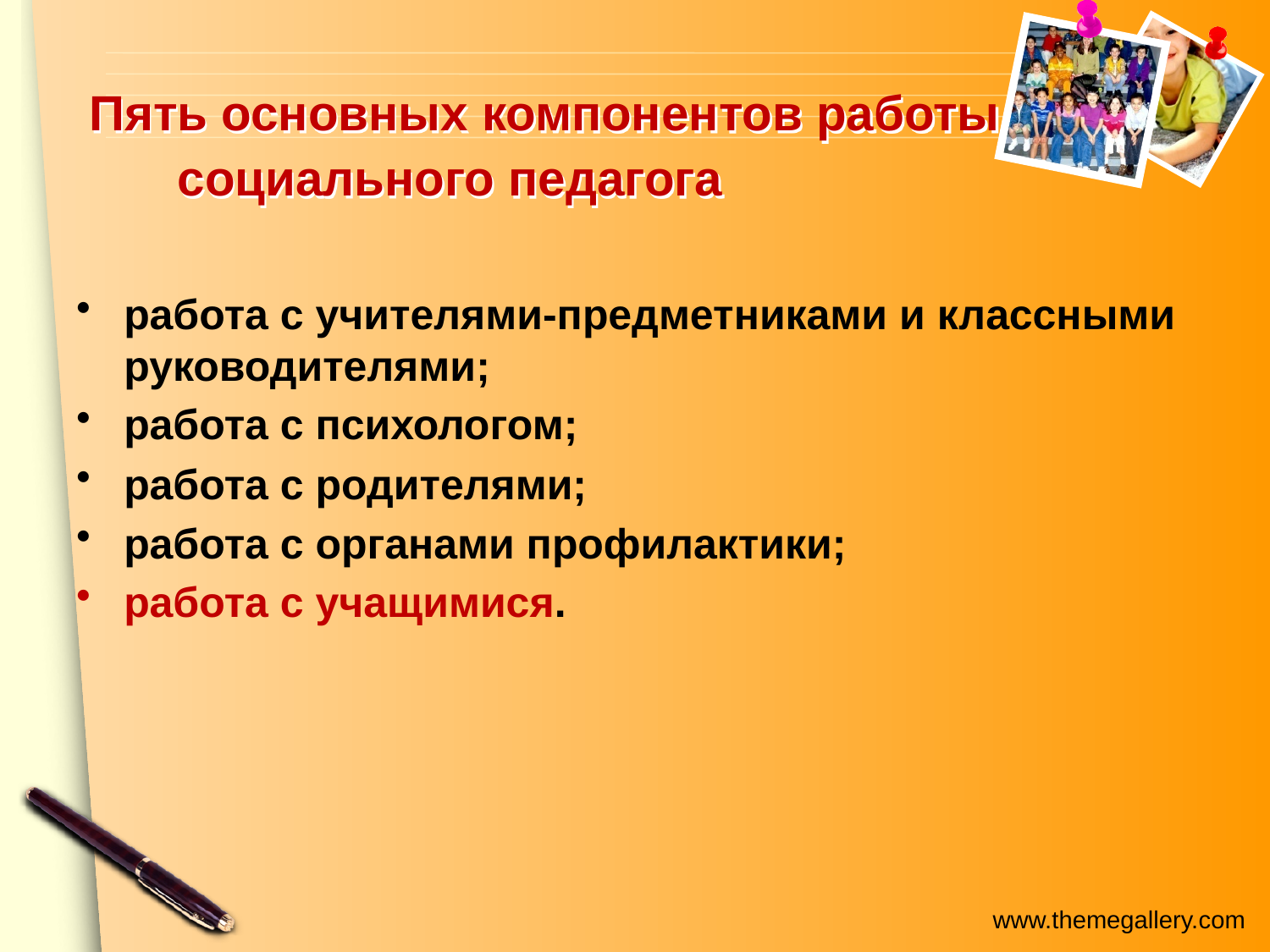

# Пять основных компонентов работы         социального педагога

работа с учителями-предметниками и классными руководителями;
работа с психологом;
работа с родителями;
работа с органами профилактики;
работа с учащимися.